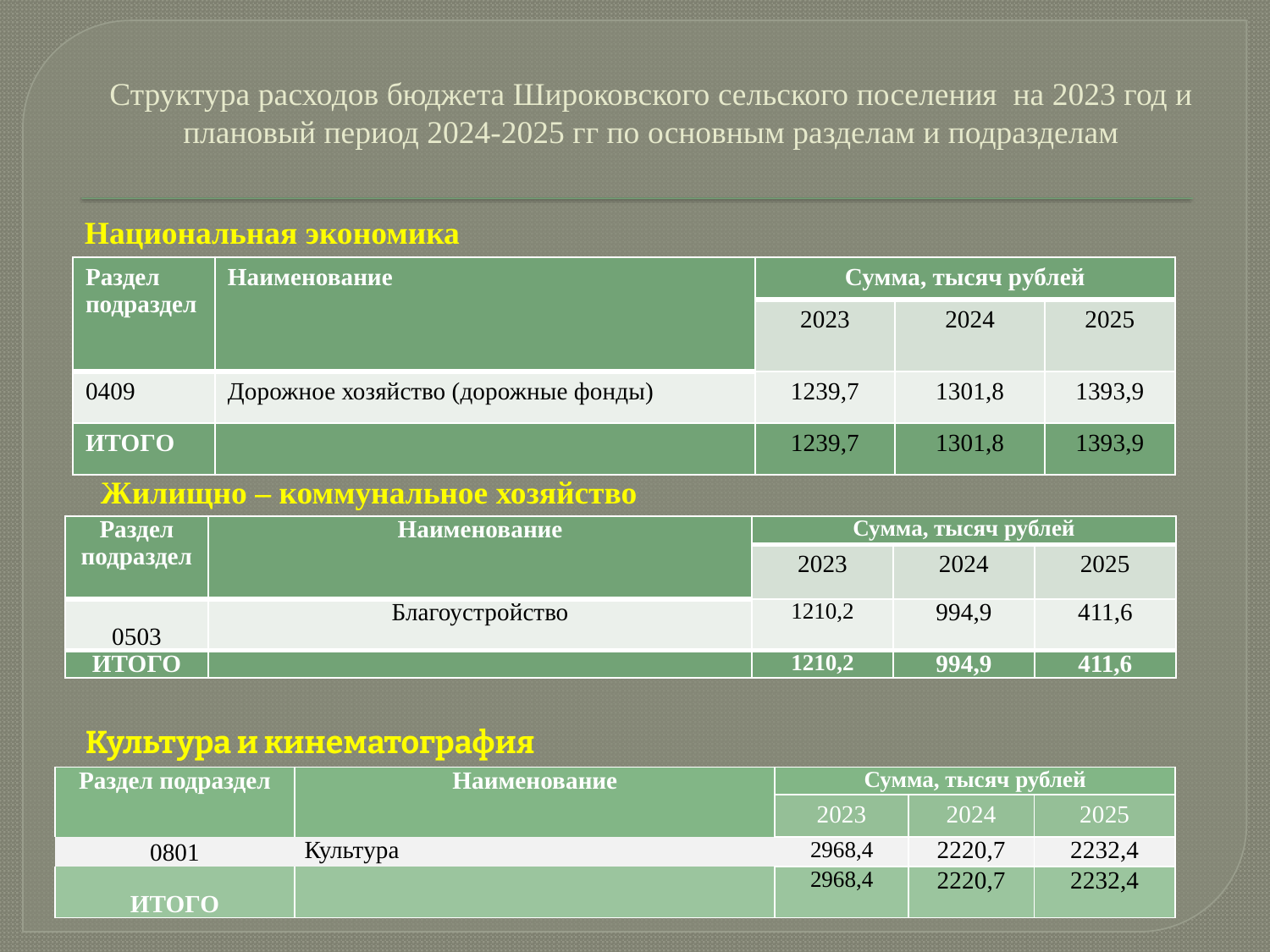

# Структура расходов бюджета Широковского сельского поселения  на 2023 год и плановый период 2024-2025 гг по основным разделам и подразделам
Национальная экономика
| Раздел подраздел | Наименование | Сумма, тысяч рублей |  |  |
| --- | --- | --- | --- | --- |
|  |  | 2023 | 2024 | 2025 |
| 0409 | Дорожное хозяйство (дорожные фонды) | 1239,7 | 1301,8 | 1393,9 |
| ИТОГО |  | 1239,7 | 1301,8 | 1393,9 |
Жилищно – коммунальное хозяйство
| Раздел подраздел | Наименование | Сумма, тысяч рублей |  |  |
| --- | --- | --- | --- | --- |
|  |  | 2023 | 2024 | 2025 |
| 0503 | Благоустройство | 1210,2 | 994,9 | 411,6 |
| ИТОГО |  | 1210,2 | 994,9 | 411,6 |
Культура и кинематография
| Раздел подраздел | Наименование | Сумма, тысяч рублей |  |  |
| --- | --- | --- | --- | --- |
|  |  | 2023 | 2024 | 2025 |
| 0801 | Культура | 2968,4 | 2220,7 | 2232,4 |
| ИТОГО |  | 2968,4 | 2220,7 | 2232,4 |